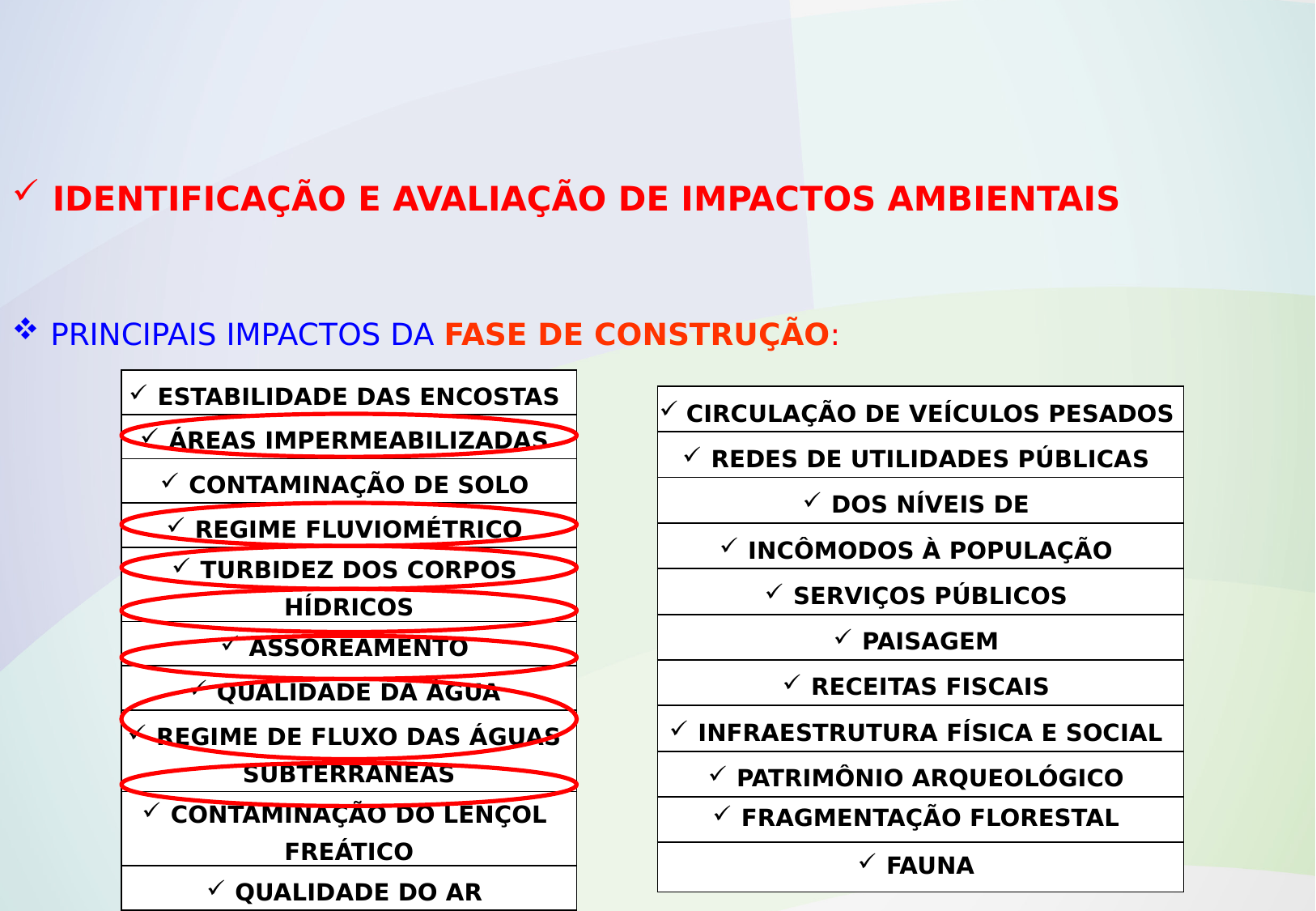

Identificação e Avaliação de Impactos Ambientais
 Principais impactos da Fase de Construção:
| estabilidade das encostas |
| --- |
| áreas impermeabilizadas |
| contaminação de solo |
| regime fluviométrico |
| turbidez dos corpos hídricos |
| Assoreamento |
| qualidade da água |
| regime de fluxo das águas subterrâneas |
| contaminação do lençol freático |
| qualidade do ar |
| cobertura vegetal |
| circulação de veículos pesados |
| --- |
| redes de utilidades públicas |
| dos níveis de |
| Incômodos à população |
| serviços públicos |
| paisagem |
| receitas fiscais |
| infraestrutura física e social |
| patrimônio arqueológico |

| fragmentação florestal |
| --- |
| fauna |